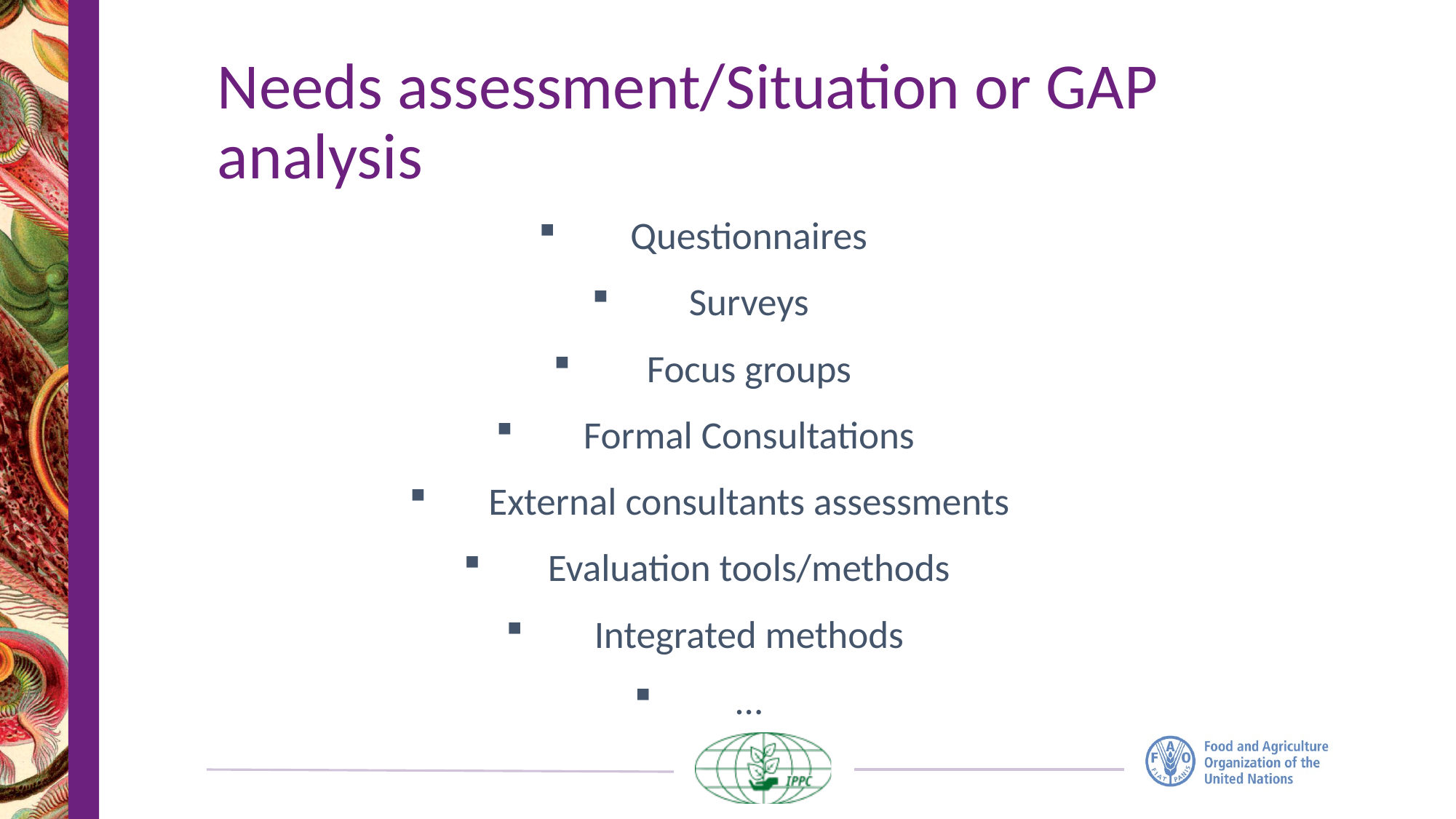

# Needs assessment/Situation or GAP analysis
Questionnaires
Surveys
Focus groups
Formal Consultations
External consultants assessments
Evaluation tools/methods
Integrated methods
…